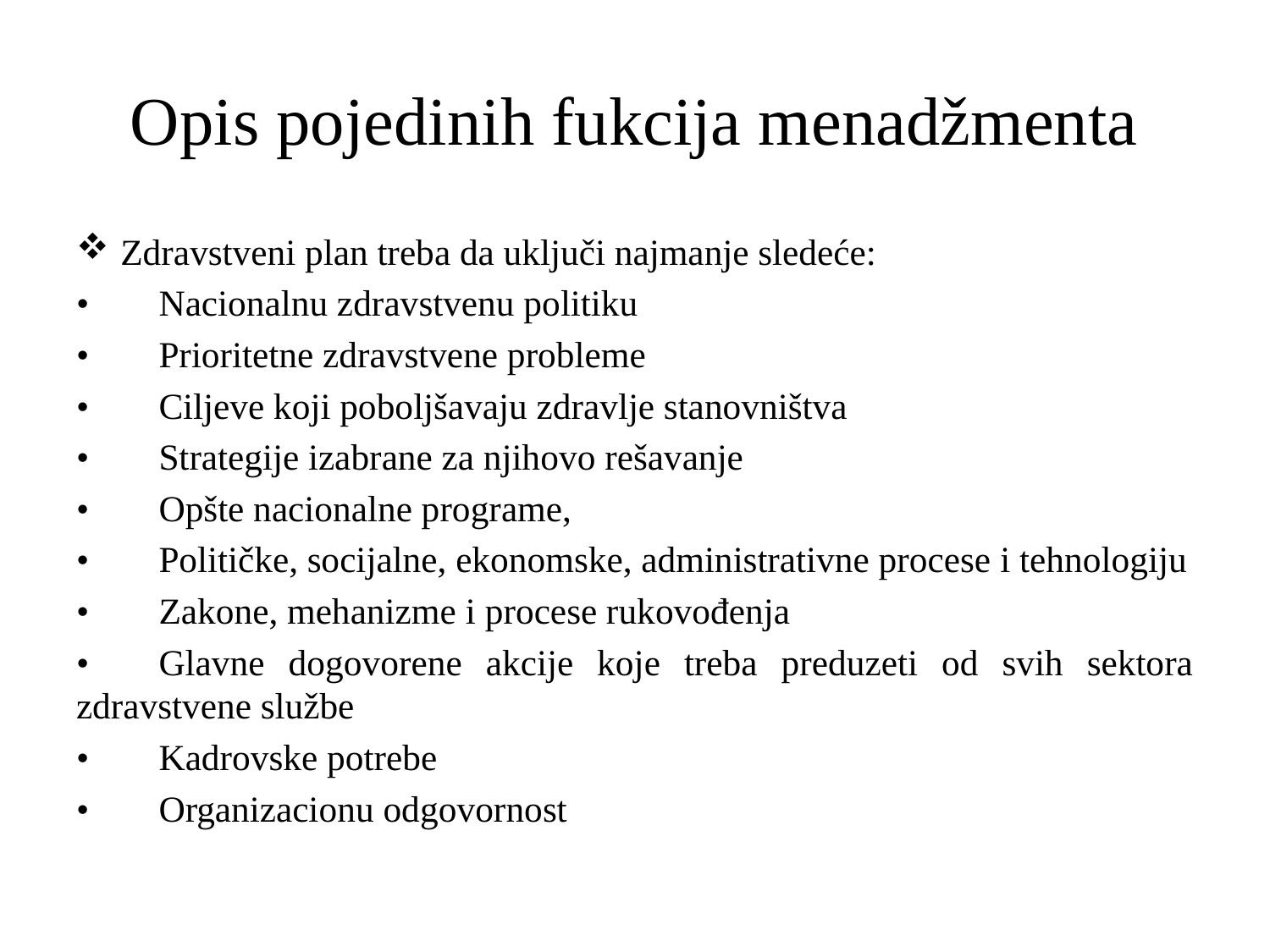

# Opis pojedinih fukcija menadžmenta
Zdravstveni plan treba da uključi najmanje sledeće:
•	Nacionalnu zdravstvenu politiku
•	Prioritetne zdravstvene probleme
•	Ciljeve koji poboljšavaju zdravlje stanovništva
•	Strategije izabrane za njihovo rešavanje
•	Opšte nacionalne programe,
•	Političke, socijalne, ekonomske, administrativne procese i tehnologiju
•	Zakone, mehanizme i procese rukovođenja
•	Glavne dogovorene akcije koje treba preduzeti od svih sektora zdravstvene službe
•	Kadrovske potrebe
•	Organizacionu odgovornost